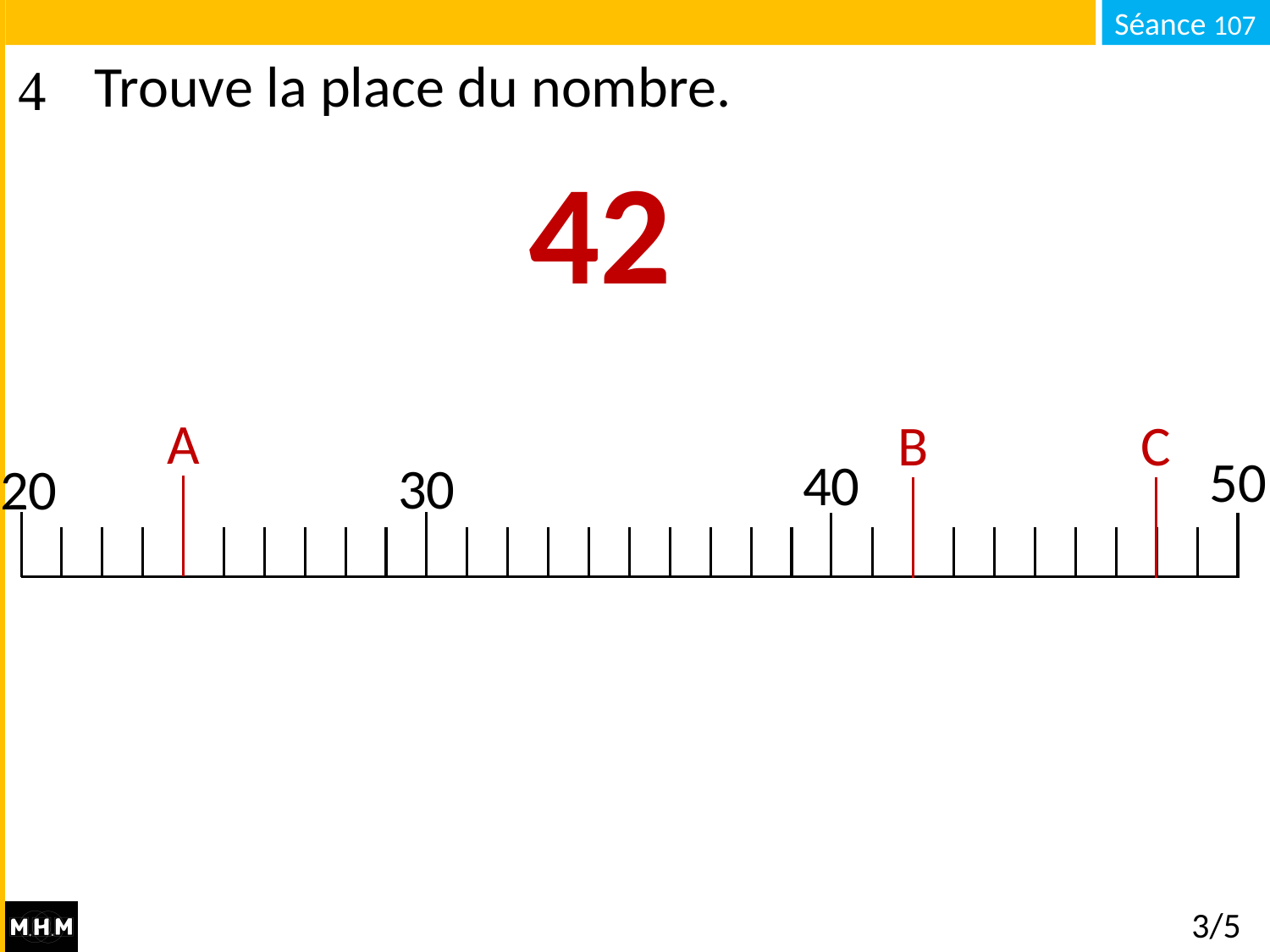

# Trouve la place du nombre.
42
A
B
C
50
40
30
20
3/5